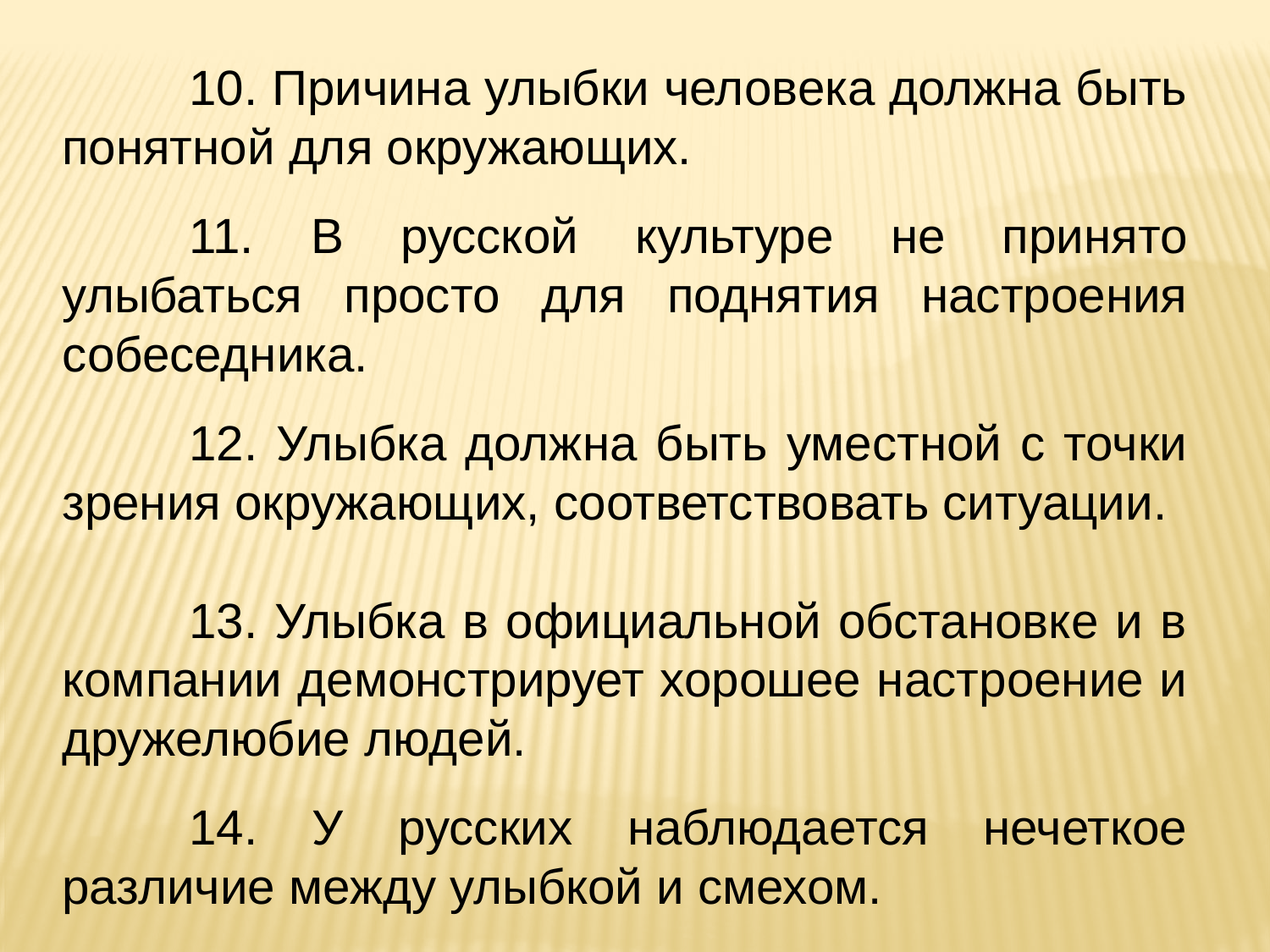

10. Причина улыбки человека должна быть понятной для окружающих.

	11. В русской культуре не принято улыбаться просто для поднятия настроения собеседника.

	12. Улыбка должна быть уместной с точки зрения окружающих, соответствовать ситуации.

	13. Улыбка в официальной обстановке и в компании демонстрирует хорошее настроение и дружелюбие людей.

	14. У русских наблюдается нечеткое различие между улыбкой и смехом.